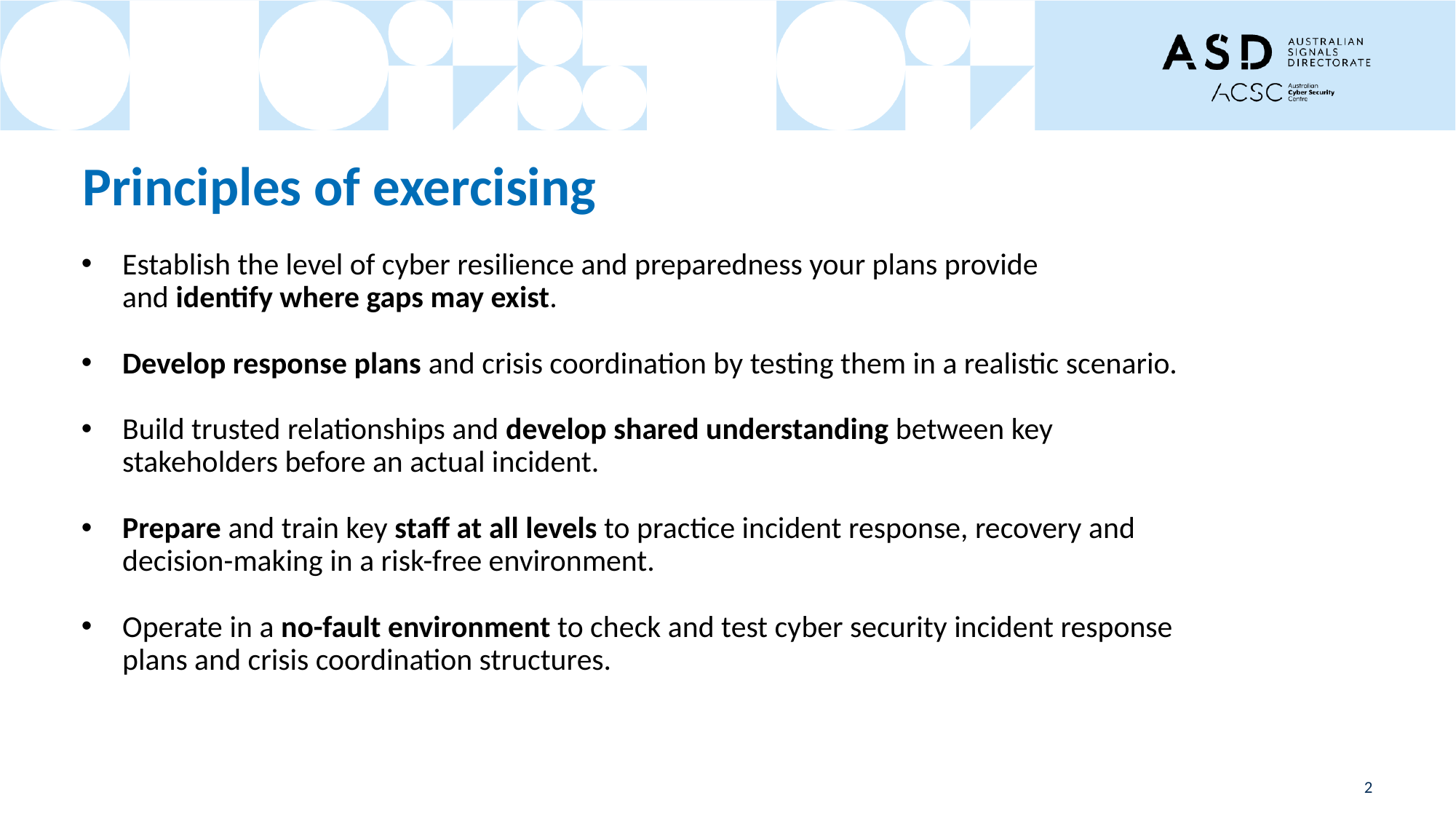

# Principles of exercising
Establish the level of cyber resilience and preparedness your plans provide
and identify where gaps may exist.
Develop response plans and crisis coordination by testing them in a realistic scenario.
Build trusted relationships and develop shared understanding between key stakeholders before an actual incident.
Prepare and train key staff at all levels to practice incident response, recovery and decision-making in a risk-free environment.
Operate in a no-fault environment to check and test cyber security incident response plans and crisis coordination structures.
2